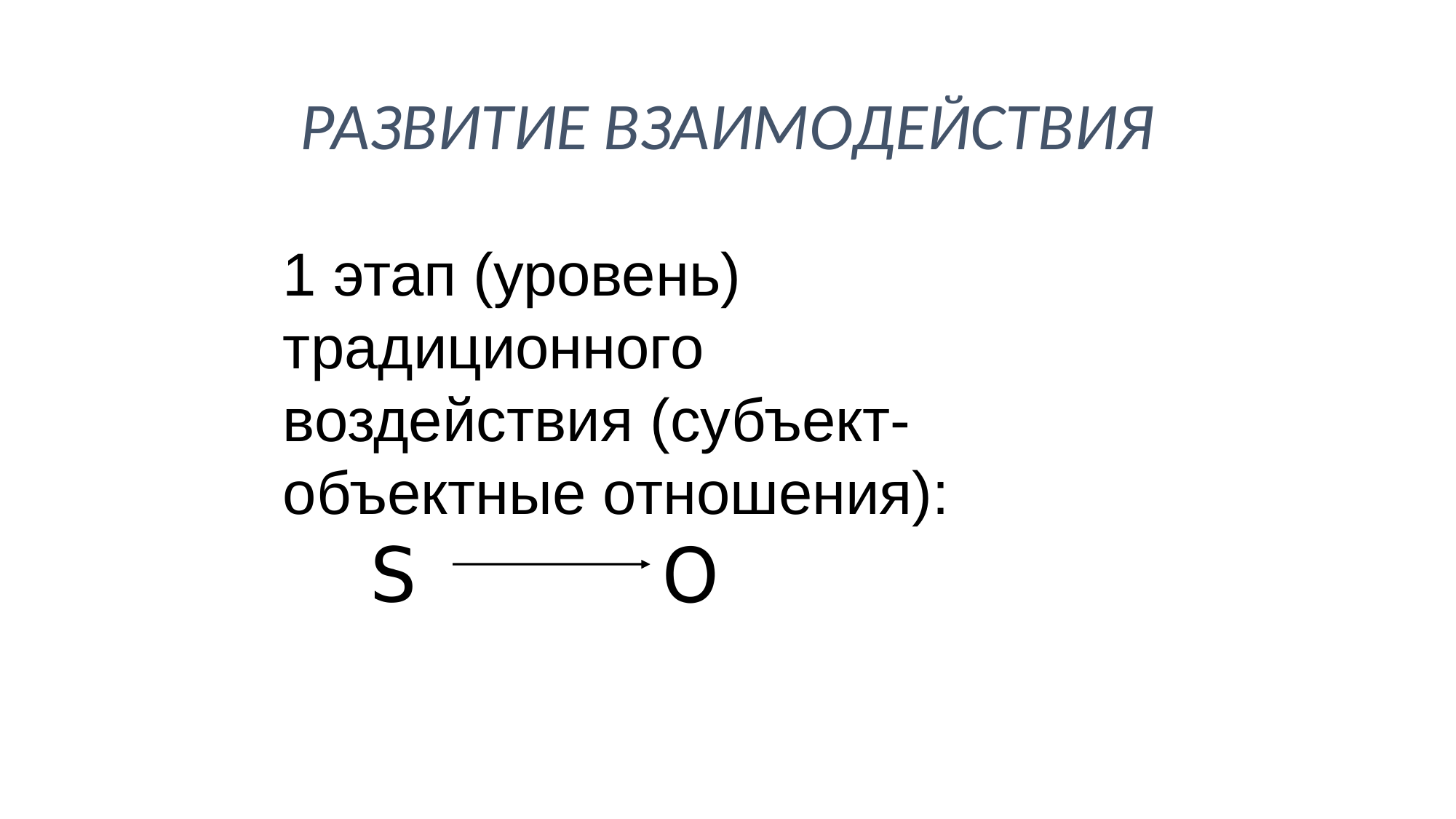

# РАЗВИТИЕ ВЗАИМОДЕЙСТВИЯ
1 этап (уровень) традиционного воздействия (субъект-объектные отношения):
    S           O